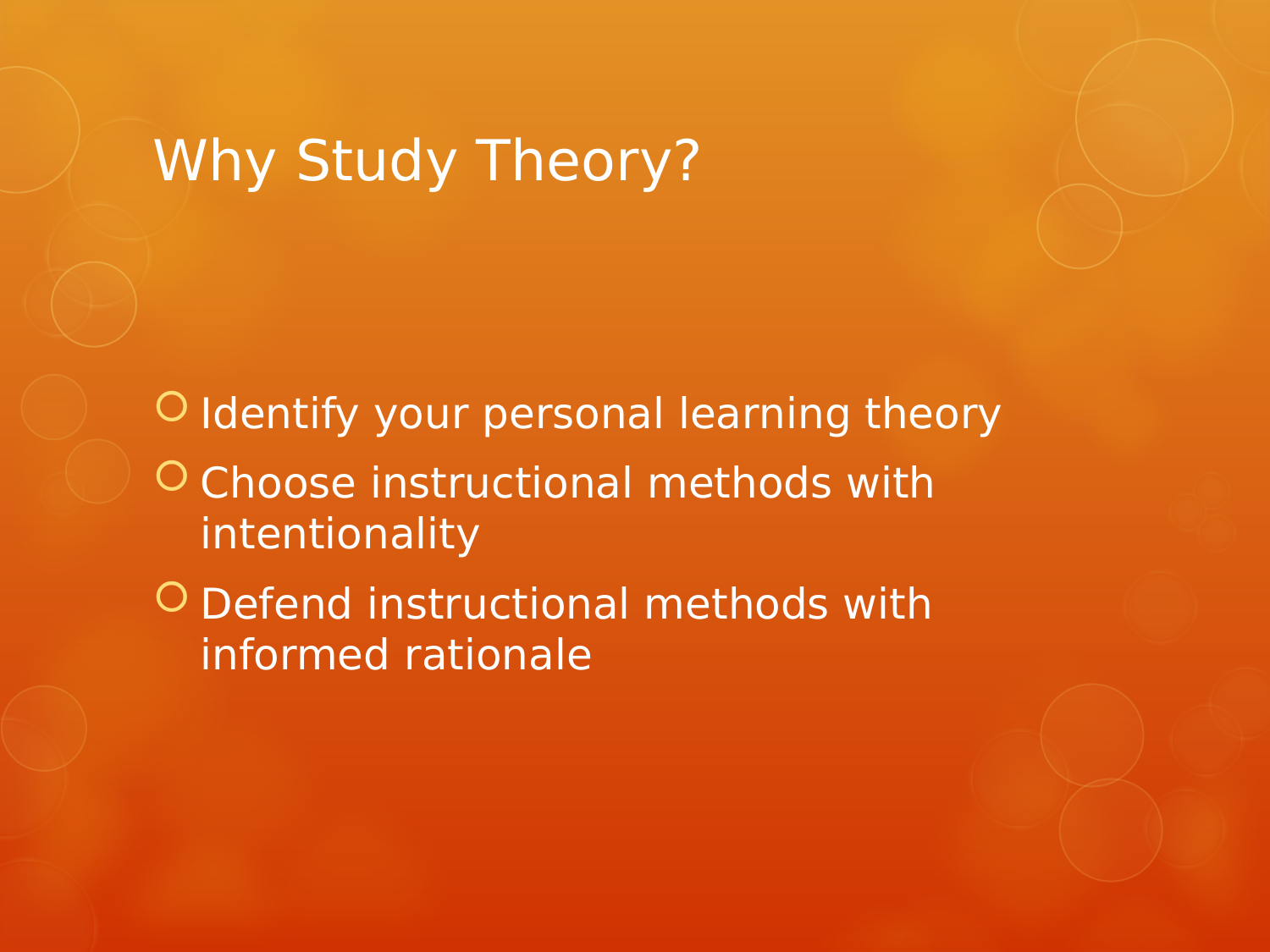

# Why Study Theory?
Identify your personal learning theory
Choose instructional methods with intentionality
Defend instructional methods with informed rationale